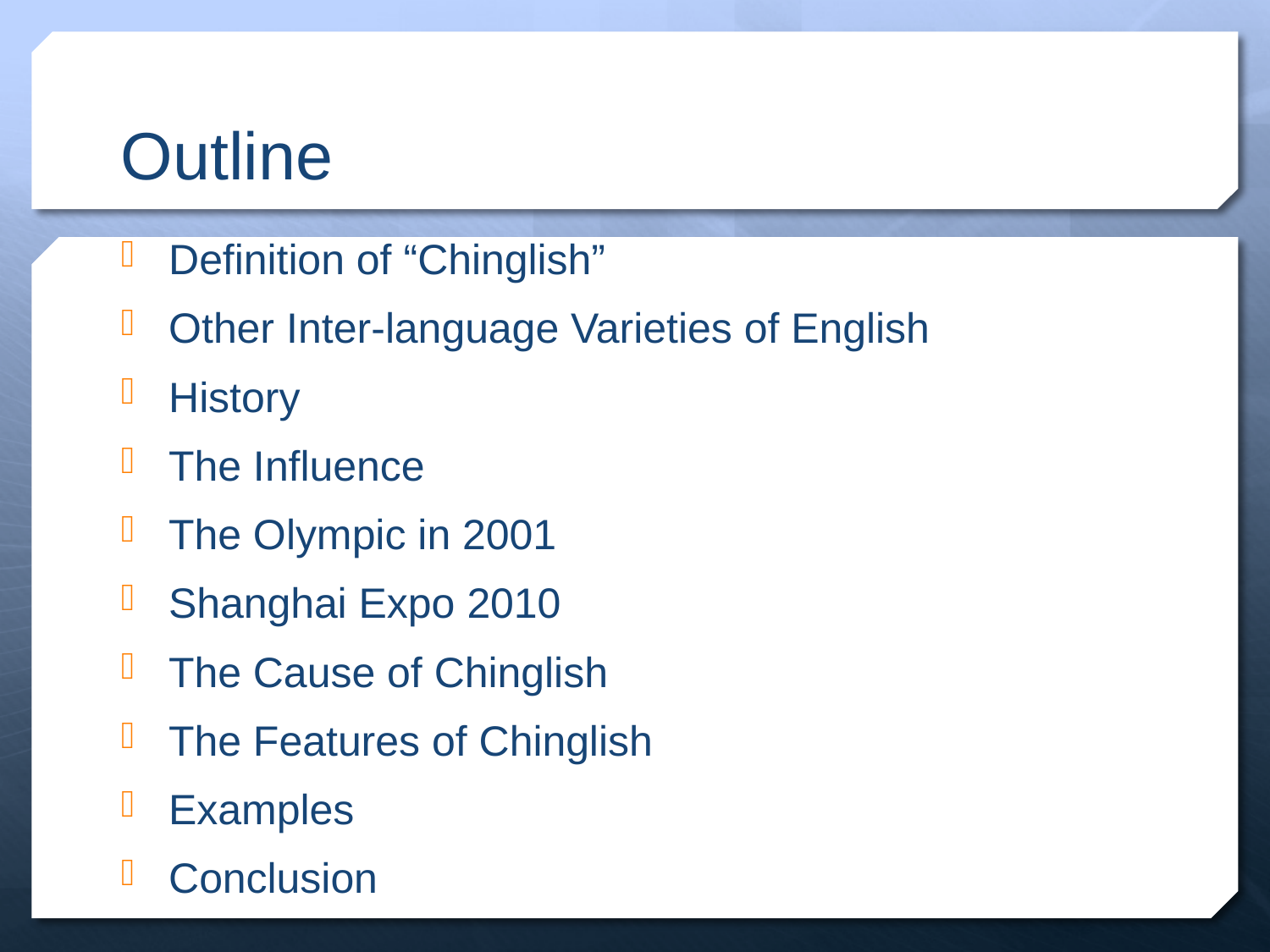

# Outline
Definition of “Chinglish”
Other Inter-language Varieties of English
History
The Influence
The Olympic in 2001
Shanghai Expo 2010
The Cause of Chinglish
The Features of Chinglish
Examples
Conclusion